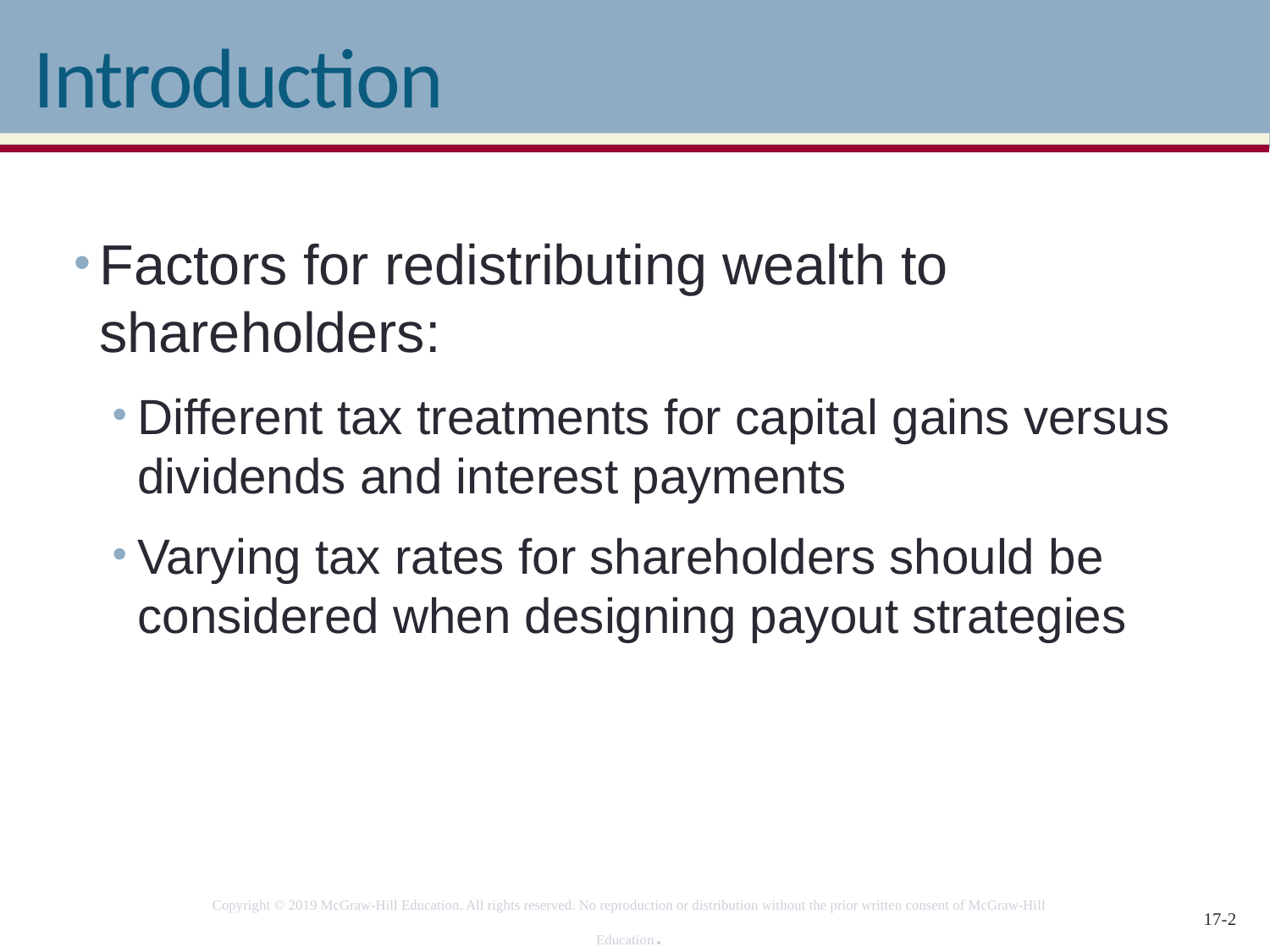

# Introduction
Factors for redistributing wealth to shareholders:
Different tax treatments for capital gains versus dividends and interest payments
Varying tax rates for shareholders should be considered when designing payout strategies
Copyright © 2019 McGraw-Hill Education. All rights reserved. No reproduction or distribution without the prior written consent of McGraw-Hill Education.